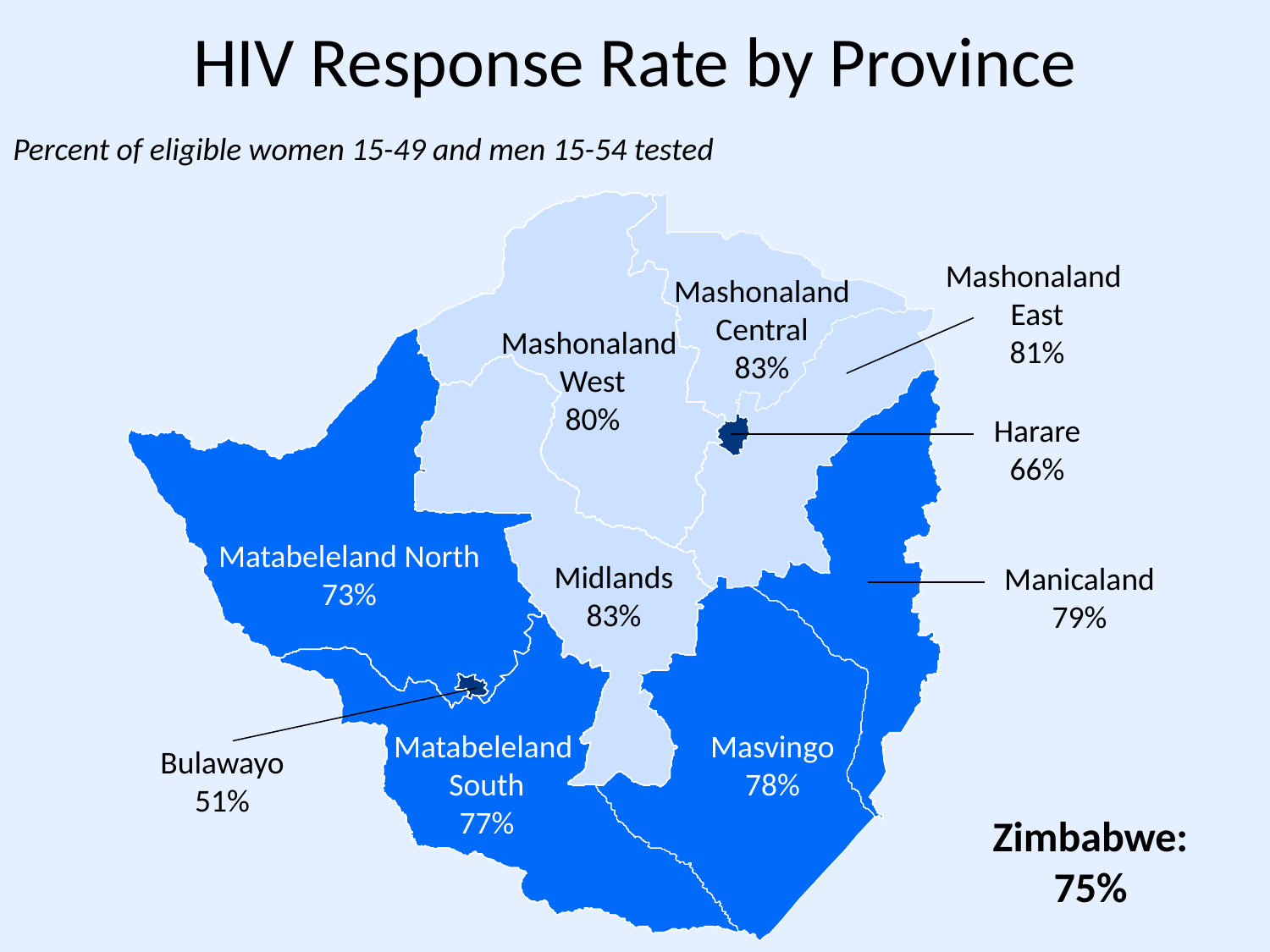

HIV Response Rate by Province
Percent of eligible women 15-49 and men 15-54 tested

Mashonaland
East
81%
Mashonaland Central
83%

Mashonaland
West
80%

Harare
66%

Matabeleland North
73%
Midlands
83%
Manicaland
79%

Matabeleland
South
77%
Masvingo
78%
Bulawayo
51%
Zimbabwe:
75%